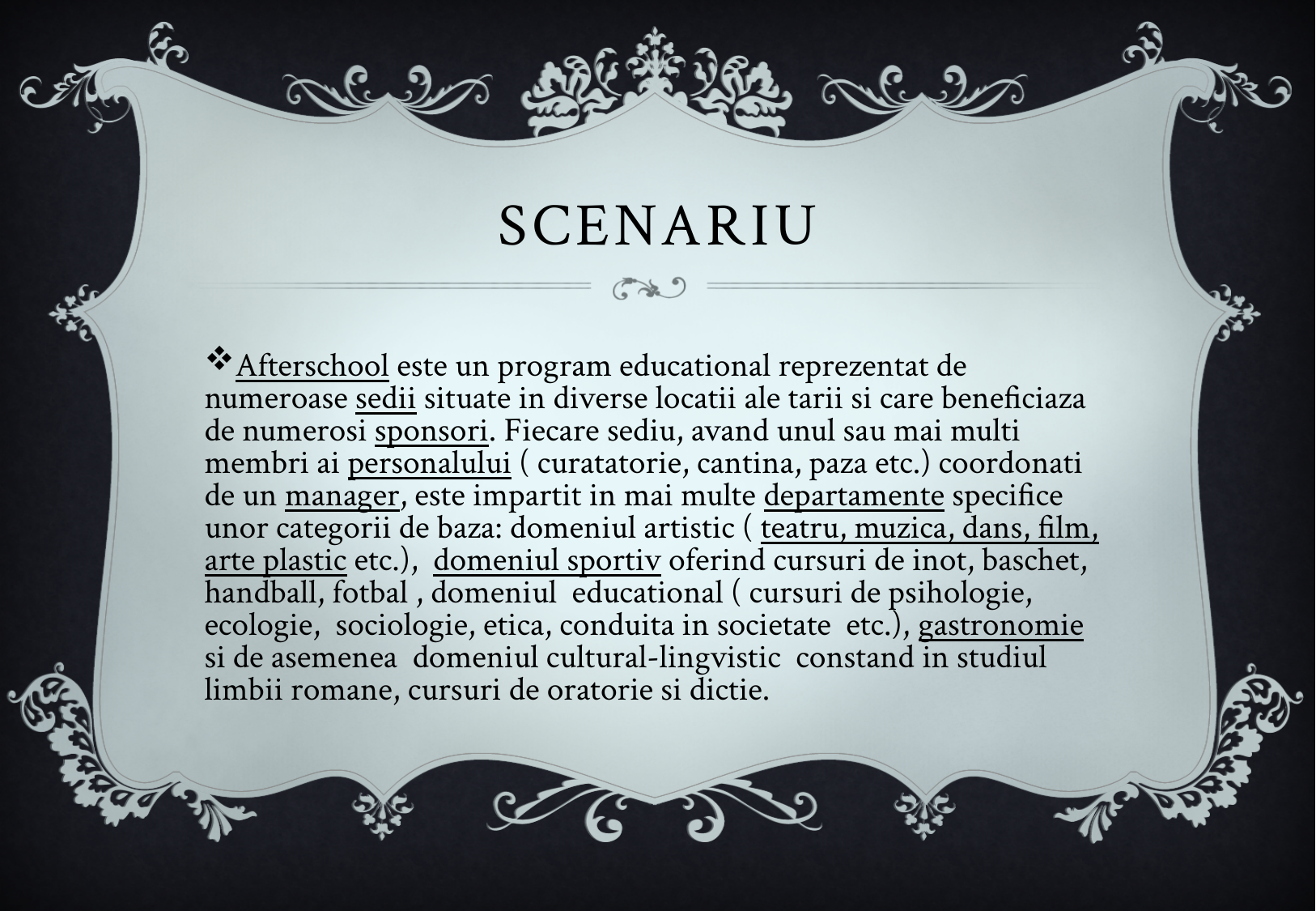

# SCENARIU
Afterschool este un program educational reprezentat de numeroase sedii situate in diverse locatii ale tarii si care beneficiaza de numerosi sponsori. Fiecare sediu, avand unul sau mai multi membri ai personalului ( curatatorie, cantina, paza etc.) coordonati de un manager, este impartit in mai multe departamente specifice unor categorii de baza: domeniul artistic ( teatru, muzica, dans, film, arte plastic etc.),  domeniul sportiv oferind cursuri de inot, baschet, handball, fotbal , domeniul  educational ( cursuri de psihologie, ecologie,  sociologie, etica, conduita in societate  etc.), gastronomie  si de asemenea  domeniul cultural-lingvistic  constand in studiul limbii romane, cursuri de oratorie si dictie.